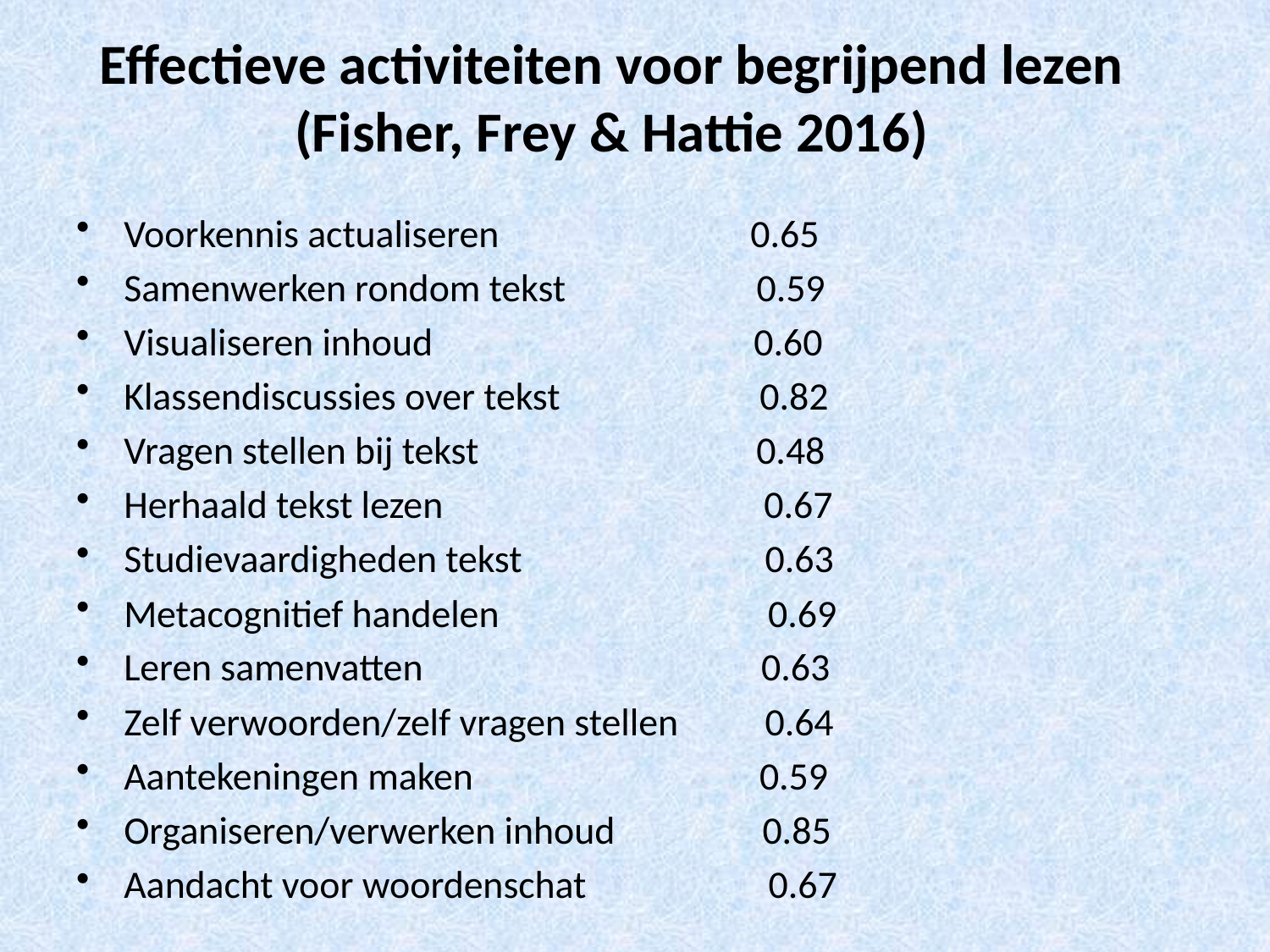

# Effectieve activiteiten voor begrijpend lezen (Fisher, Frey & Hattie 2016)
Voorkennis actualiseren                             0.65
Samenwerken rondom tekst                      0.59
Visualiseren inhoud                                     0.60
Klassendiscussies over tekst                       0.82
Vragen stellen bij tekst                                0.48
Herhaald tekst lezen                                     0.67
Studievaardigheden tekst                            0.63
Metacognitief handelen                               0.69
Leren samenvatten                                       0.63
Zelf verwoorden/zelf vragen stellen          0.64
Aantekeningen maken                                 0.59
Organiseren/verwerken inhoud                 0.85
Aandacht voor woordenschat                     0.67